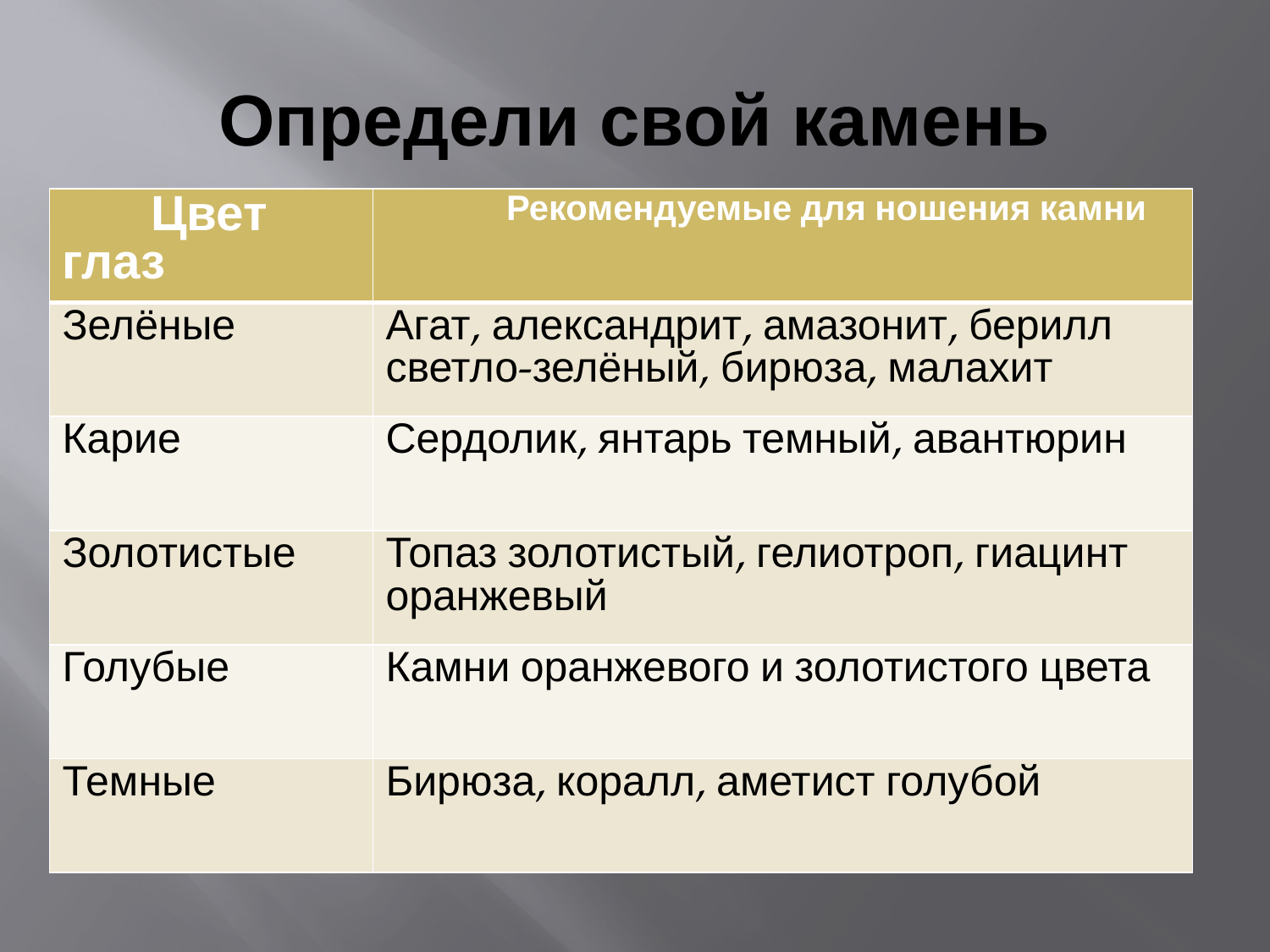

# Определи свой камень
| Цвет глаз | Рекомендуемые для ношения камни |
| --- | --- |
| Зелёные | Агат, александрит, амазонит, берилл светло-зелёный, бирюза, малахит |
| Карие | Сердолик, янтарь темный, авантюрин |
| Золотистые | Топаз золотистый, гелиотроп, гиацинт оранжевый |
| Голубые | Камни оранжевого и золотистого цвета |
| Темные | Бирюза, коралл, аметист голубой |